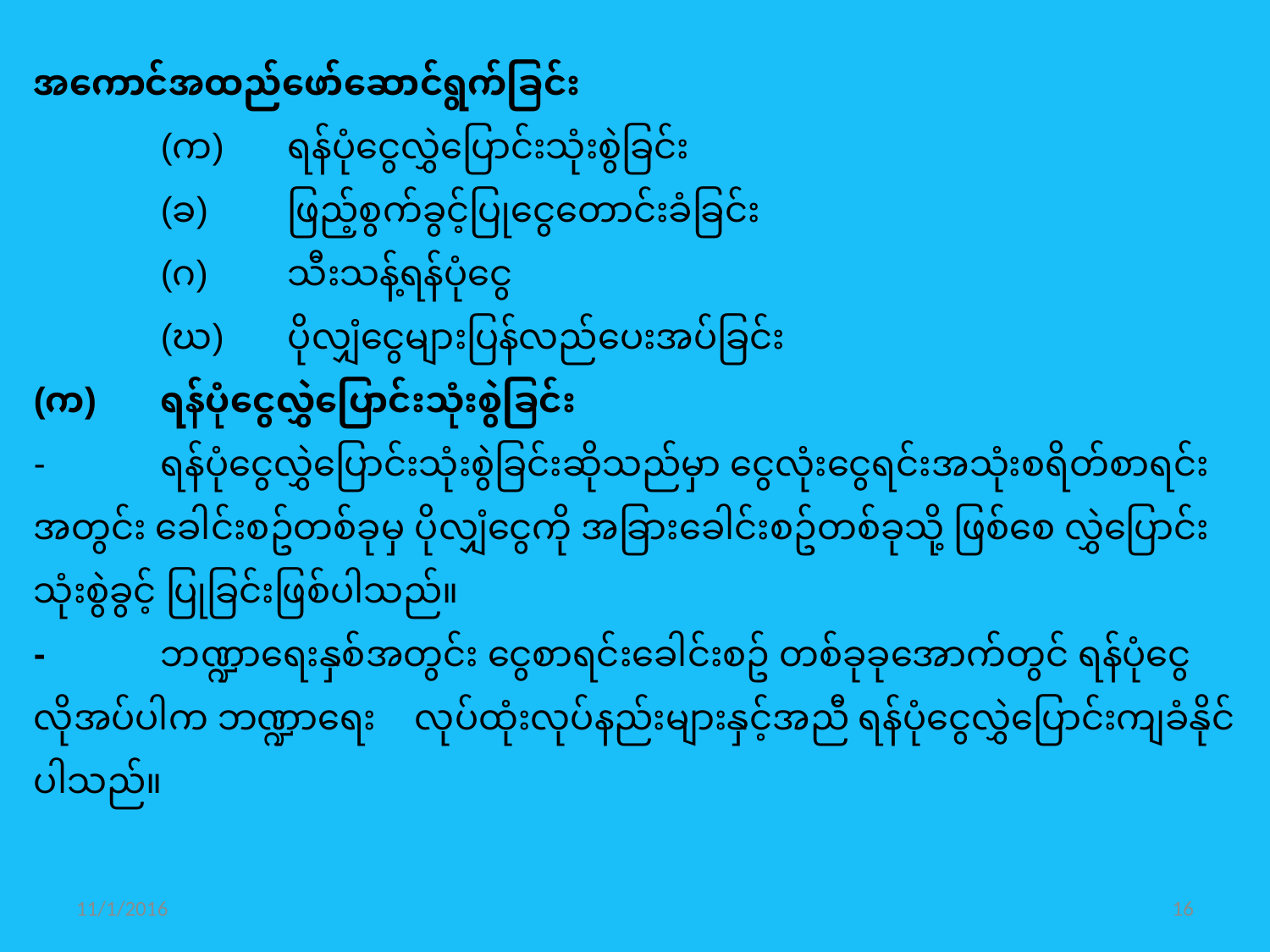

အကောင်အထည်ဖော်ဆောင်ရွက်ခြင်း
	(က)	ရန်ပုံငွေလွှဲပြောင်းသုံးစွဲခြင်း
	(ခ)	ဖြည့်စွက်ခွင့်ပြုငွေတောင်းခံခြင်း
	(ဂ)	သီးသန့်ရန်ပုံငွေ
	(ဃ)	ပိုလျှံငွေများပြန်လည်ပေးအပ်ခြင်း
(က)	ရန်ပုံငွေလွှဲပြောင်းသုံးစွဲခြင်း
-	ရန်ပုံငွေလွှဲပြောင်းသုံးစွဲခြင်းဆိုသည်မှာ ငွေလုံးငွေရင်းအသုံးစရိတ်စာရင်းအတွင်း ခေါင်းစဥ်တစ်ခုမှ 	ပိုလျှံငွေကို အခြားခေါင်းစဥ်တစ်ခုသို့ ဖြစ်စေ လွှဲပြောင်းသုံးစွဲခွင့် ပြုခြင်းဖြစ်ပါသည်။
-	ဘဏ္ဍာရေးနှစ်အတွင်း ငွေစာရင်းခေါင်းစဥ် တစ်ခုခုအောက်တွင် ရန်ပုံငွေလိုအပ်ပါက ဘဏ္ဍာရေး 	လုပ်ထုံးလုပ်နည်းများနှင့်အညီ ရန်ပုံငွေလွှဲပြောင်းကျခံနိုင်ပါသည်။
11/1/2016
16